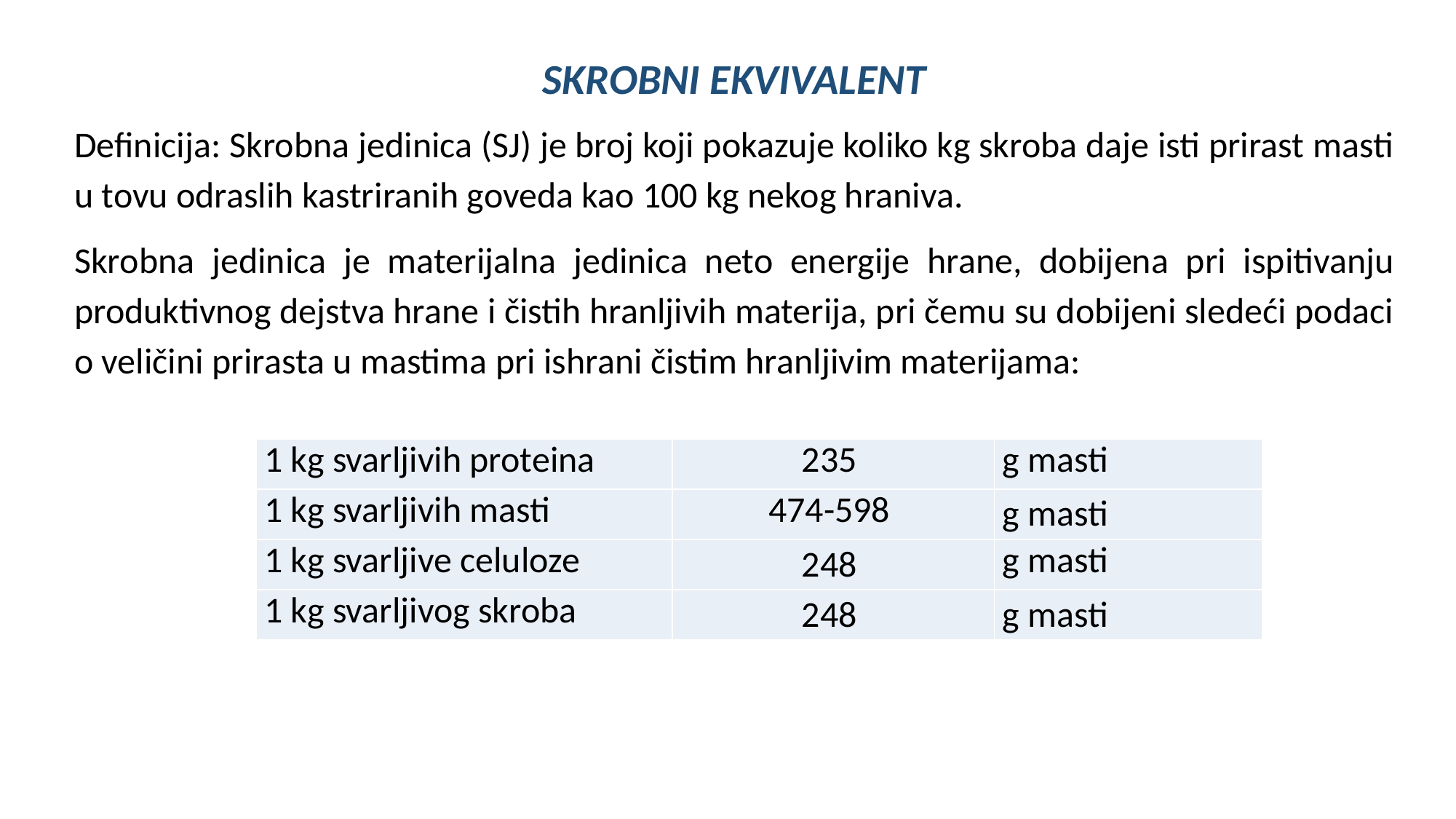

SKROBNI EKVIVALENT
Definicija: Skrobna jedinica (SJ) je broj koji pokazuje koliko kg skroba daje isti prirast masti u tovu odraslih kastriranih goveda kao 100 kg nekog hraniva.
Skrobna jedinica je materijalna jedinica neto energije hrane, dobijena pri ispitivanju produktivnog dejstva hrane i čistih hranljivih materija, pri čemu su dobijeni sledeći podaci o veličini prirasta u mastima pri ishrani čistim hranljivim materijama:
| 1 kg svarljivih proteina | 235 | g masti |
| --- | --- | --- |
| 1 kg svarljivih masti | 474-598 | g masti |
| 1 kg svarljive celuloze | 248 | g masti |
| 1 kg svarljivog skroba | 248 | g masti |